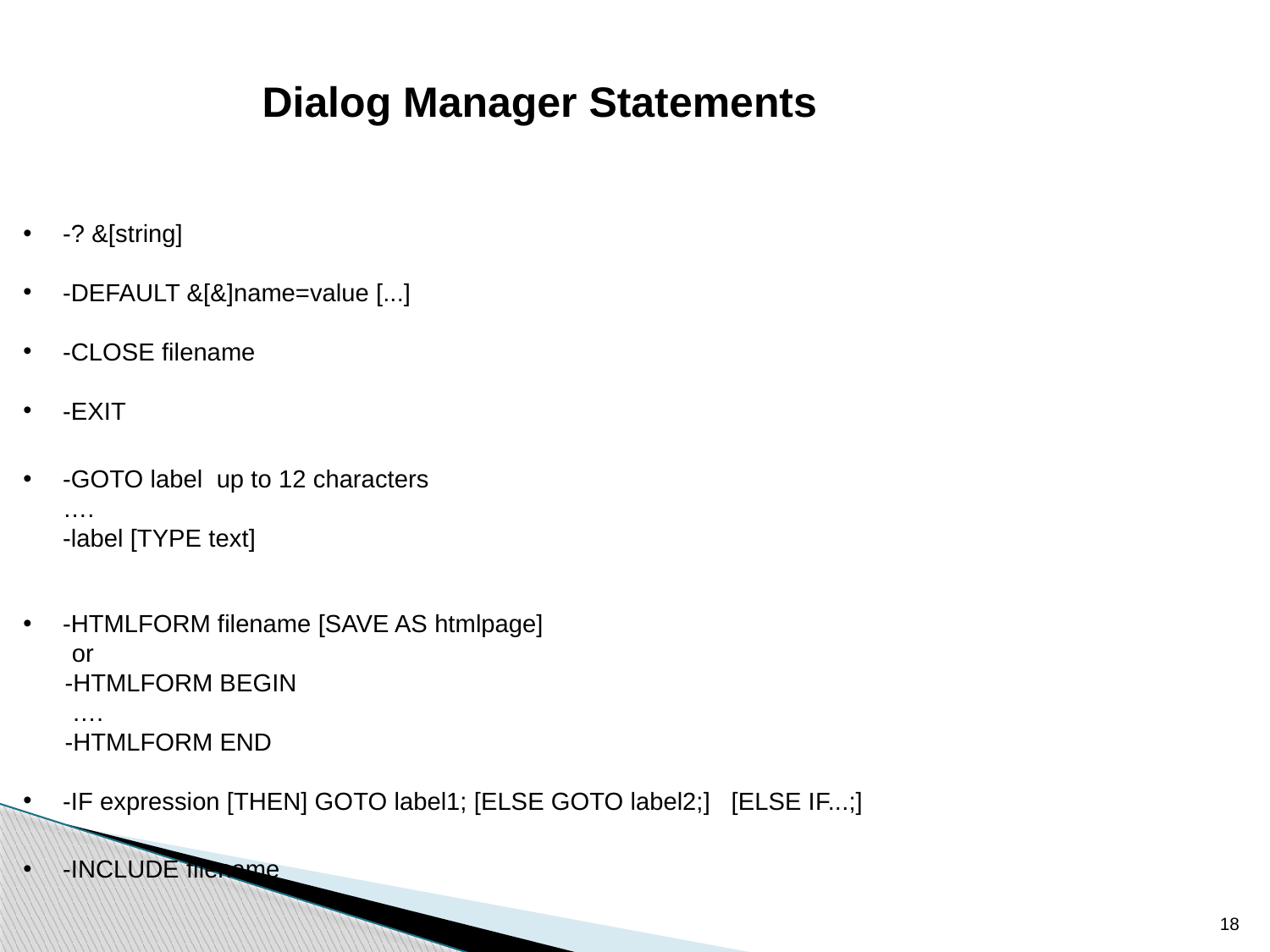

# Dialog Manager Statements
-? &[string]

-DEFAULT &[&]name=value [...]

-CLOSE filename

-EXIT

-GOTO label  up to 12 characters
….
-label [TYPE text]

-HTMLFORM filename [SAVE AS htmlpage]
       or
      -HTMLFORM BEGIN
       ….
      -HTMLFORM END

-IF expression [THEN] GOTO label1; [ELSE GOTO label2;]   [ELSE IF...;]

-INCLUDE filename
18